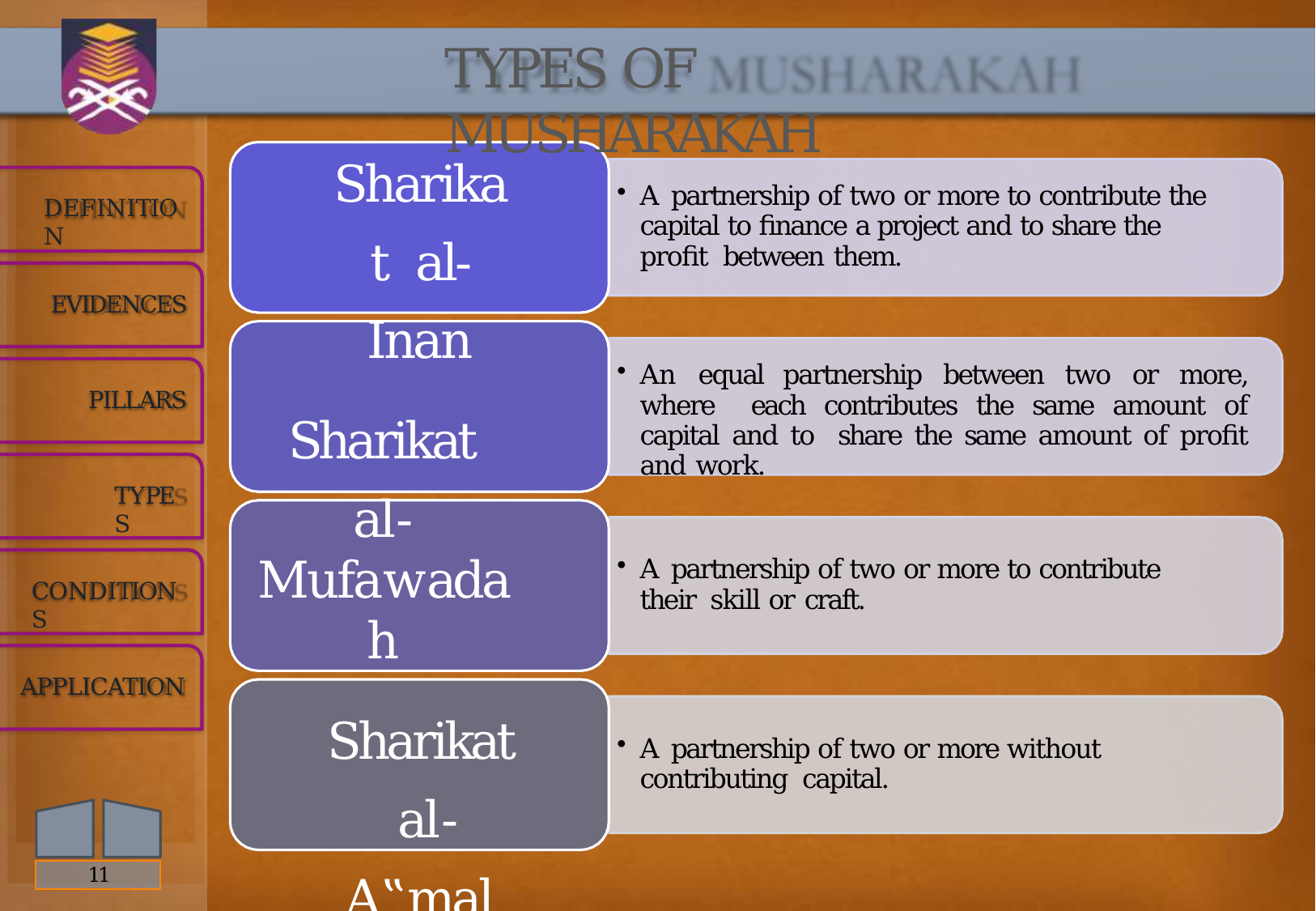

# TYPES OF MUSHARAKAH
Sharikat  al-Inan
Sharikat
al-Mufawadah
Sharikat  al-A‟mal
Sharikat  al-Wujuh

A partnership of two or more to contribute the  capital to finance a project and to share the profit  between them.
DEFINITION

EVIDENCES

An equal partnership between two or more, where  each contributes the same amount of capital and to  share the same amount of profit and work.
PILLARS

TYPES

A partnership of two or more to contribute their  skill or craft.
CONDITIONS
APPLICATION

A partnership of two or more without contributing  capital.

11